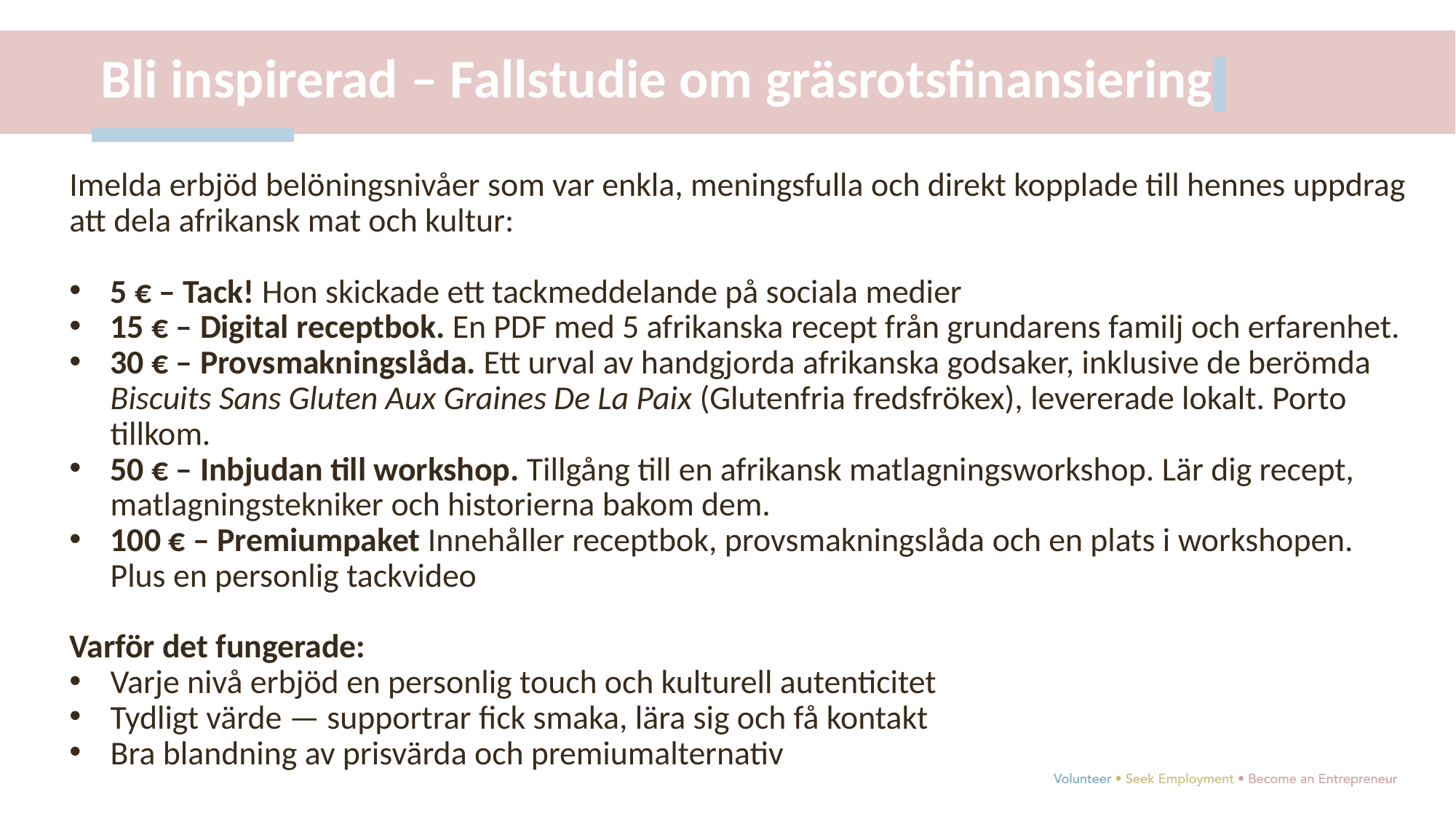

Bli inspirerad – Fallstudie om gräsrotsfinansiering
Imelda erbjöd belöningsnivåer som var enkla, meningsfulla och direkt kopplade till hennes uppdrag att dela afrikansk mat och kultur:

5 € – Tack! Hon skickade ett tackmeddelande på sociala medier
15 € – Digital receptbok. En PDF med 5 afrikanska recept från grundarens familj och erfarenhet.
30 € – Provsmakningslåda. Ett urval av handgjorda afrikanska godsaker, inklusive de berömda Biscuits Sans Gluten Aux Graines De La Paix (Glutenfria fredsfrökex), levererade lokalt. Porto tillkom.
50 € – Inbjudan till workshop. Tillgång till en afrikansk matlagningsworkshop. Lär dig recept, matlagningstekniker och historierna bakom dem.
100 € – Premiumpaket Innehåller receptbok, provsmakningslåda och en plats i workshopen. Plus en personlig tackvideo

Varför det fungerade:
Varje nivå erbjöd en personlig touch och kulturell autenticitet
Tydligt värde — supportrar fick smaka, lära sig och få kontakt
Bra blandning av prisvärda och premiumalternativ

LÄSNING FÖR DJUPARE LÄRANDE